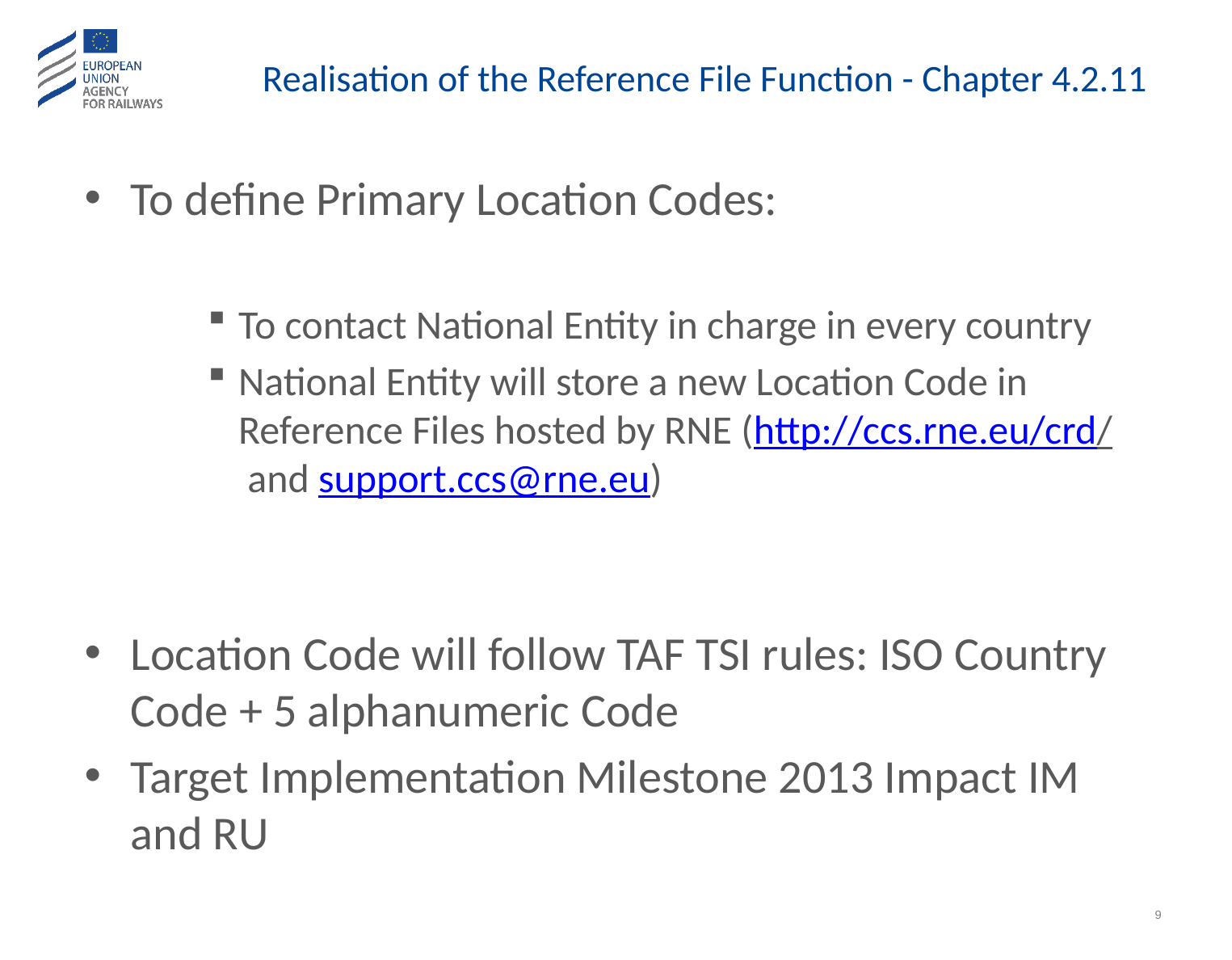

# Realisation of the Reference File Function - Chapter 4.2.11
To define Primary Location Codes:

To contact National Entity in charge in every country
National Entity will store a new Location Code in Reference Files hosted by RNE (http://ccs.rne.eu/crd/ and support.ccs@rne.eu)

Location Code will follow TAF TSI rules: ISO Country Code + 5 alphanumeric Code
Target Implementation Milestone 2013 Impact IM and RU

ERA TAF TSI Implementation Cooperation Group
9